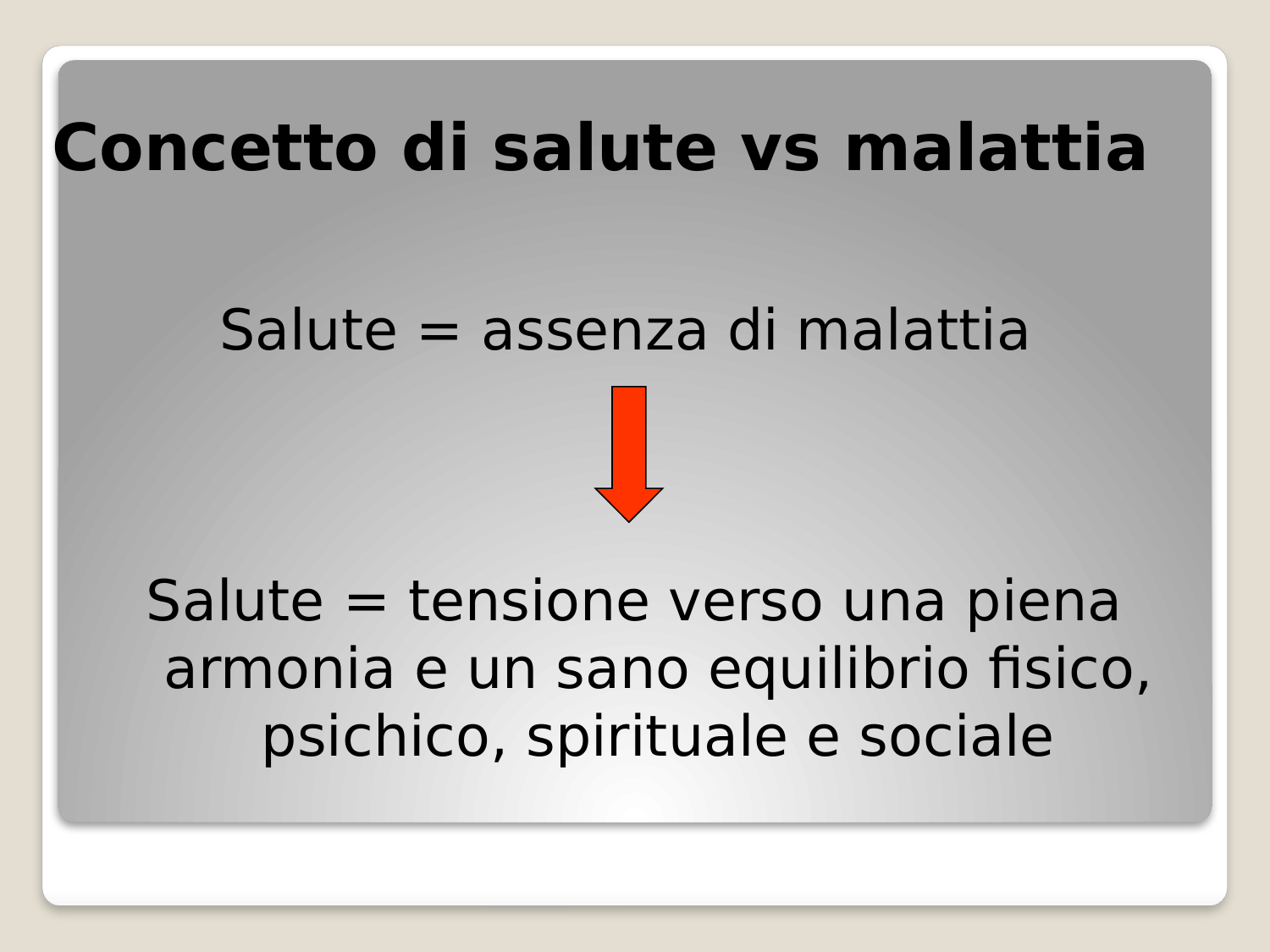

# Concetto di salute vs malattia
Salute = assenza di malattia

Salute = tensione verso una piena armonia e un sano equilibrio fisico, psichico, spirituale e sociale